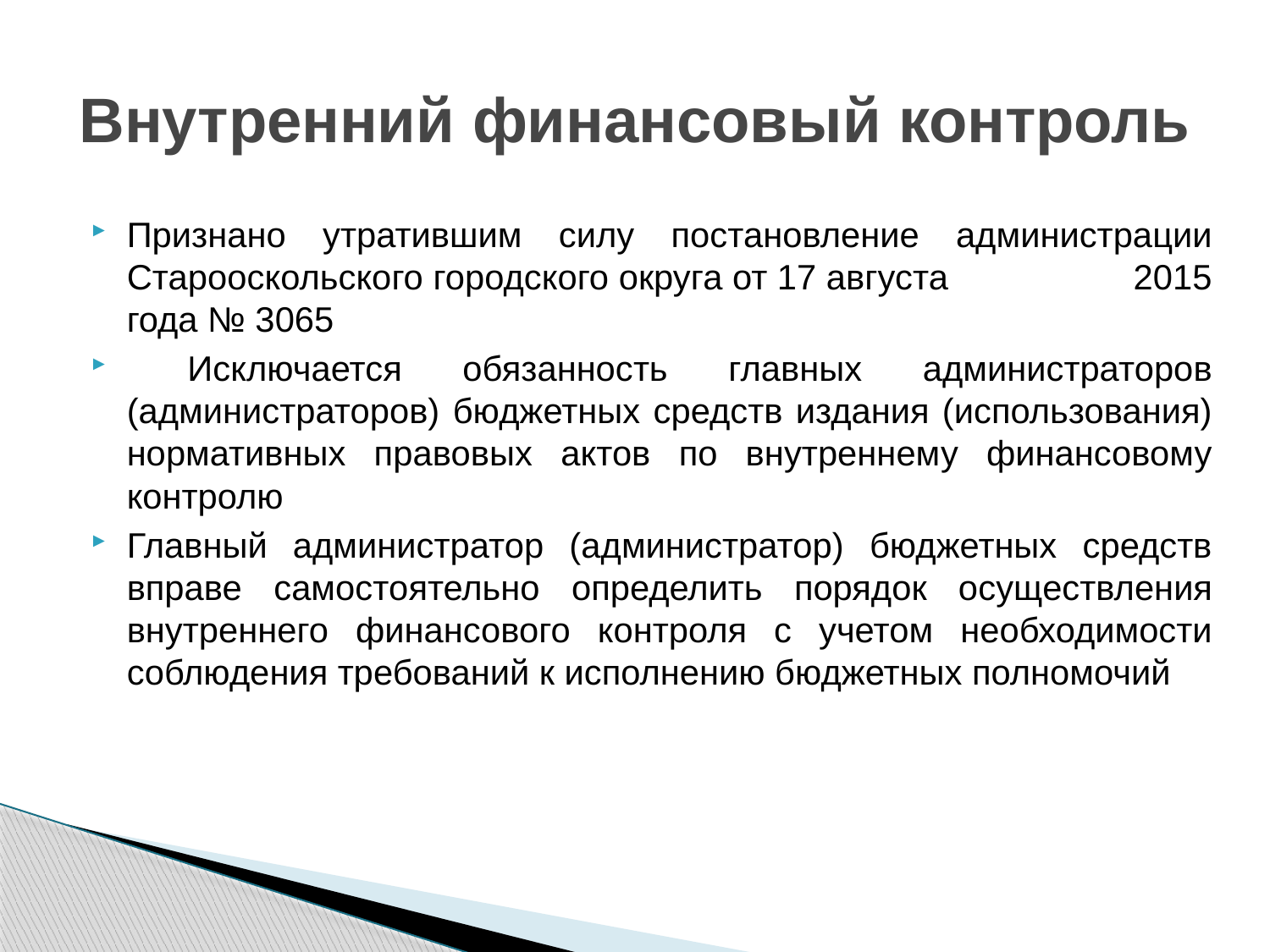

# Внутренний финансовый контроль
Признано утратившим силу постановление администрации Старооскольского городского округа от 17 августа                   2015 года № 3065
 Исключается обязанность главных администраторов (администраторов) бюджетных средств издания (использования) нормативных правовых актов по внутреннему финансовому контролю
Главный администратор (администратор) бюджетных средств вправе самостоятельно определить порядок осуществления внутреннего финансового контроля с учетом необходимости соблюдения требований к исполнению бюджетных полномочий